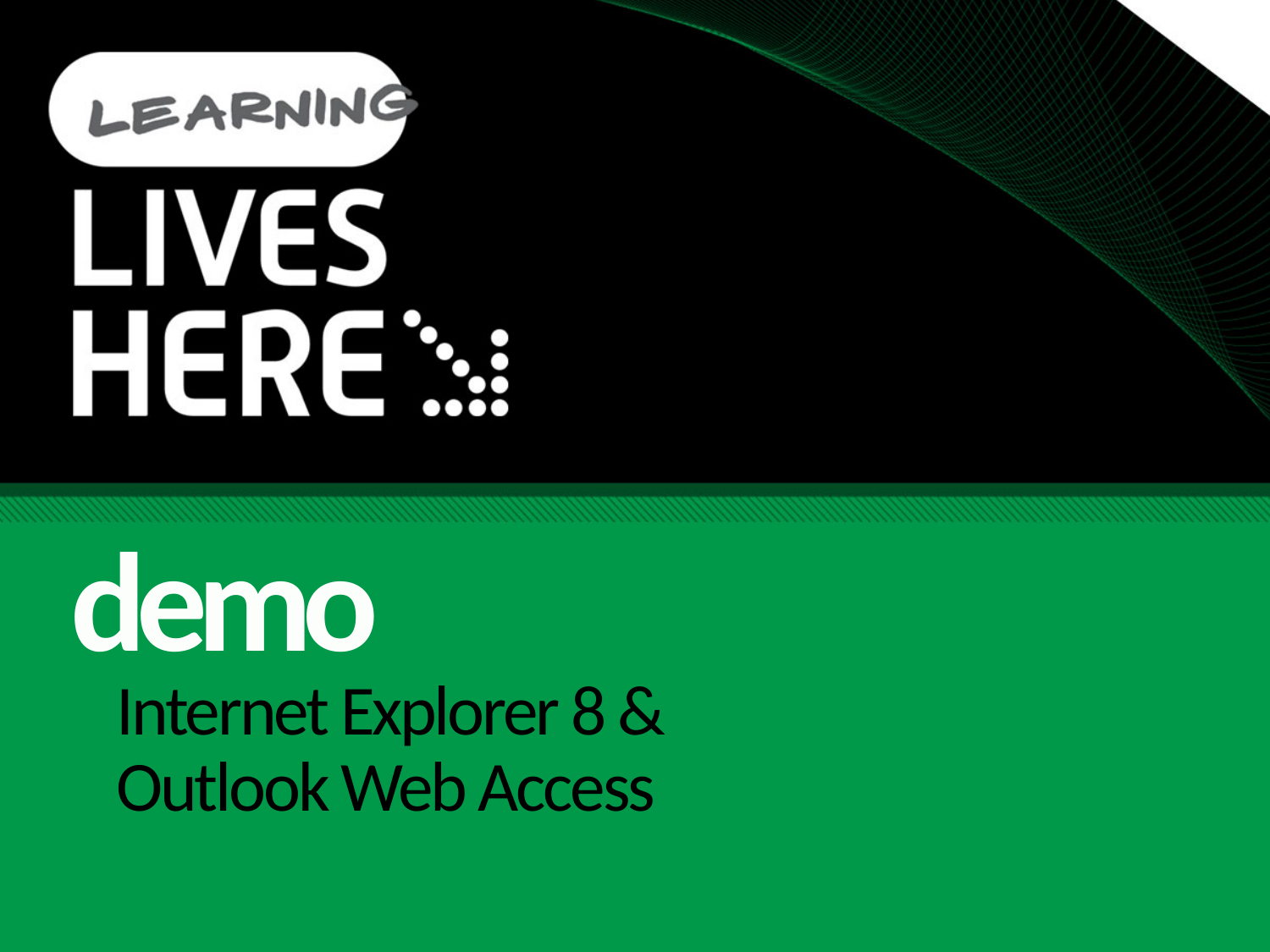

demo
# Internet Explorer 8 & Outlook Web Access